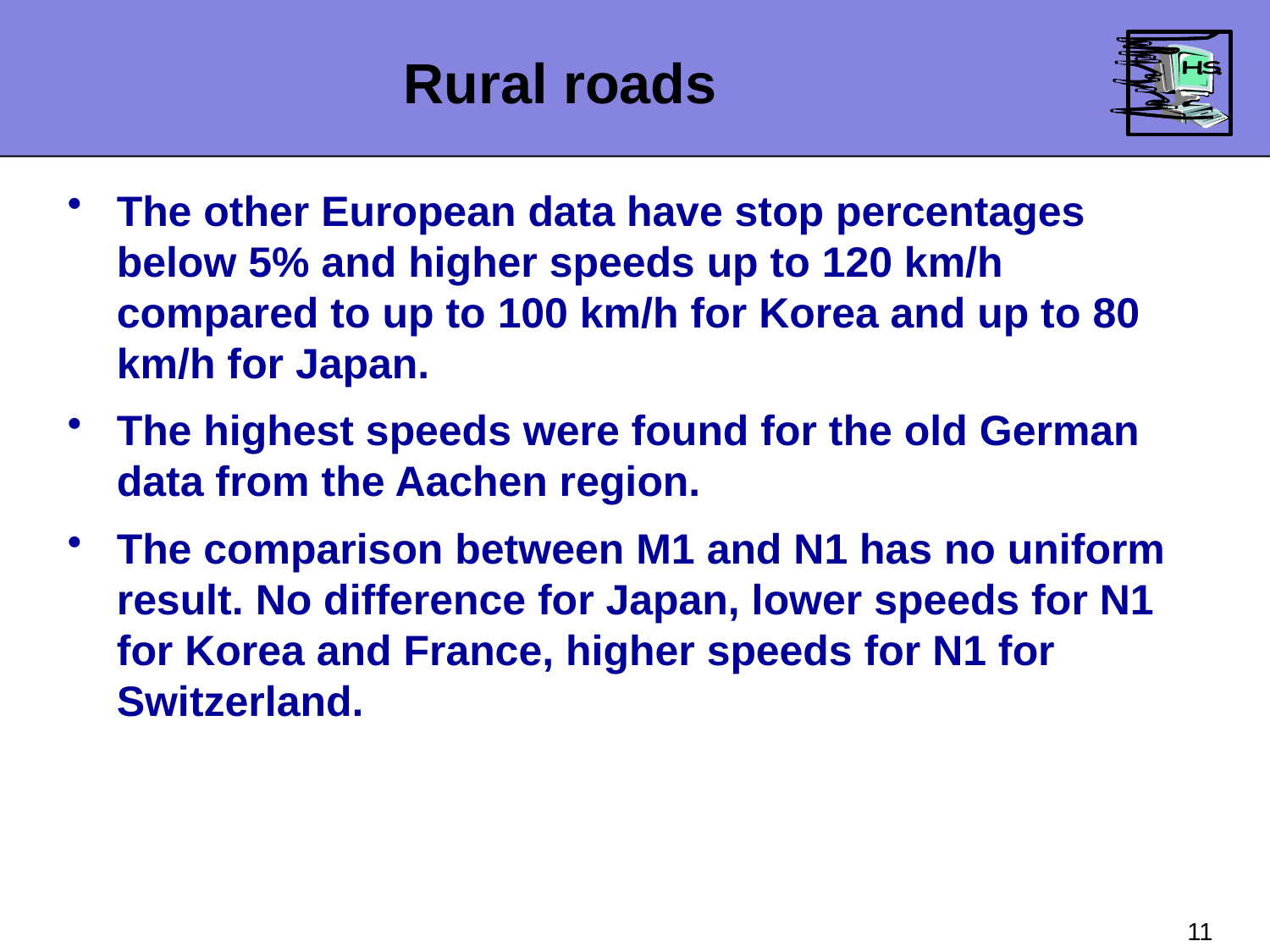

Rural roads
The other European data have stop percentages below 5% and higher speeds up to 120 km/h compared to up to 100 km/h for Korea and up to 80 km/h for Japan.
The highest speeds were found for the old German data from the Aachen region.
The comparison between M1 and N1 has no uniform result. No difference for Japan, lower speeds for N1 for Korea and France, higher speeds for N1 for Switzerland.

11